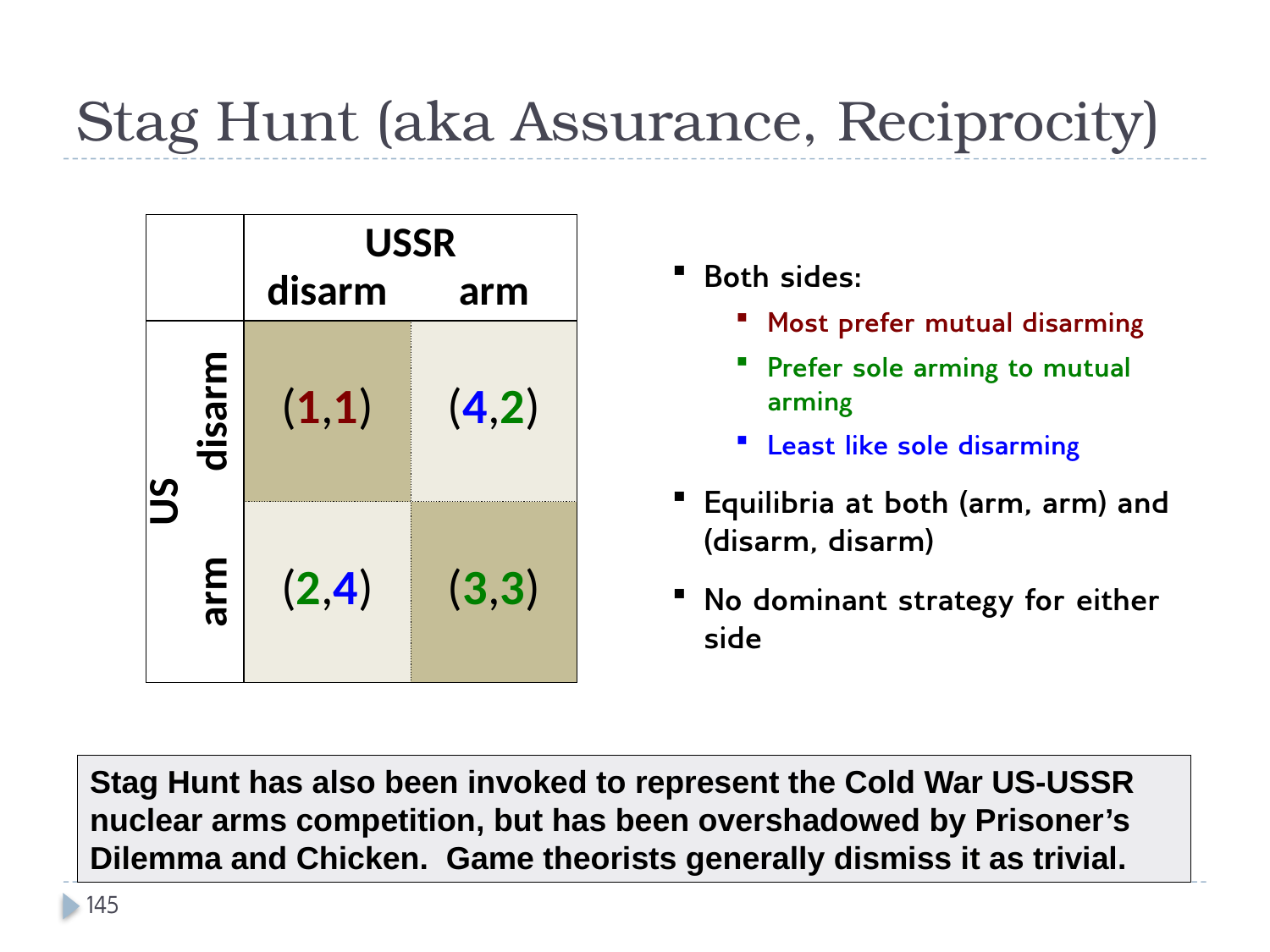

# Stag Hunt (aka Assurance, Reciprocity)
|  |  |  |  |
| --- | --- | --- | --- |
|  |  | USSR |  |
|  |  | disarm | arm |
| US | disarm | (1,1) | (4,2) |
|  | arm | (2,4) | (3,3) |
Both sides:
Most prefer mutual disarming
Prefer sole arming to mutual arming
Least like sole disarming
Equilibria at both (arm, arm) and (disarm, disarm)
No dominant strategy for either side
Stag Hunt has also been invoked to represent the Cold War US-USSR nuclear arms competition, but has been overshadowed by Prisoner’s Dilemma and Chicken.  Game theorists generally dismiss it as trivial.
145